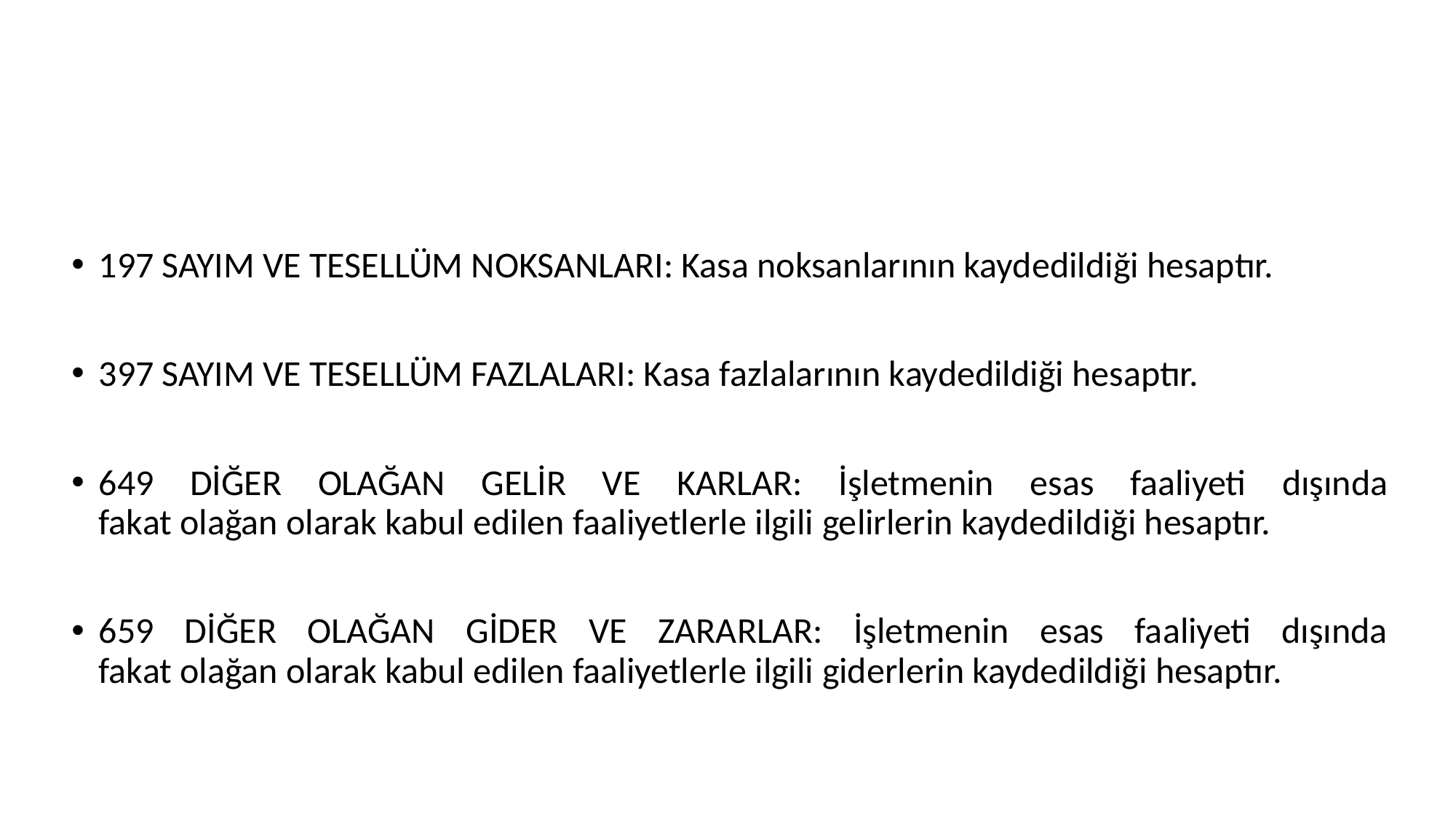

197 SAYIM VE TESELLÜM NOKSANLARI: Kasa noksanlarının kaydedildiği hesaptır.

397 SAYIM VE TESELLÜM FAZLALARI: Kasa fazlalarının kaydedildiği hesaptır.

649 DİĞER OLAĞAN GELİR VE KARLAR: İşletmenin esas faaliyeti dışında fakat olağan olarak kabul edilen faaliyetlerle ilgili gelirlerin kaydedildiği hesaptır.

659 DİĞER OLAĞAN GİDER VE ZARARLAR: İşletmenin esas faaliyeti dışında fakat olağan olarak kabul edilen faaliyetlerle ilgili giderlerin kaydedildiği hesaptır.